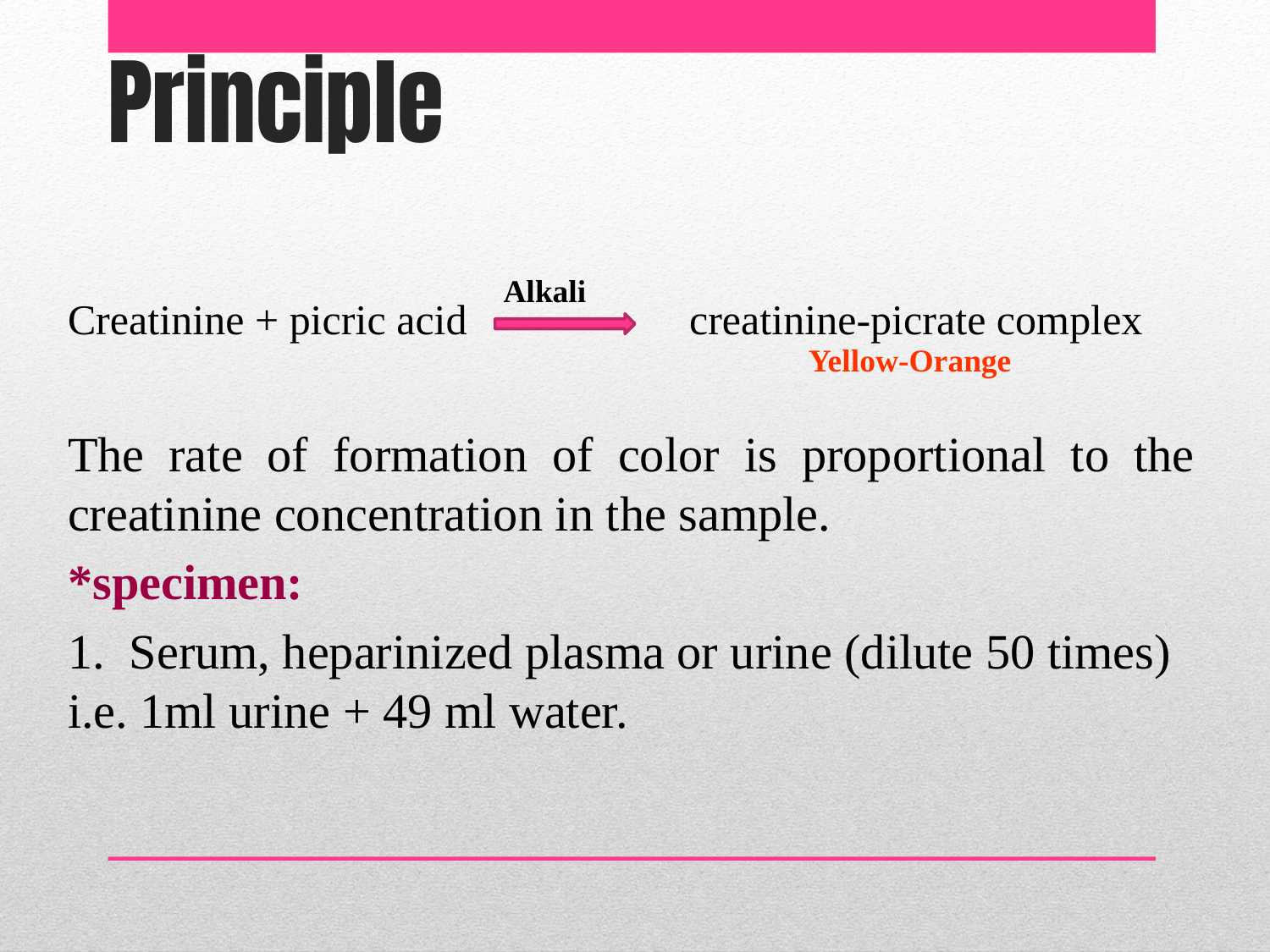

# Principle

Creatinine + picric acid                     creatinine-picrate complex

The  rate  of  formation  of  color  is  proportional  to  the creatinine concentration in the sample.
*specimen:
1.  Serum, heparinized plasma or urine (dilute 50 times) i.e. 1ml urine + 49 ml water.

Alkali

Yellow-Orange